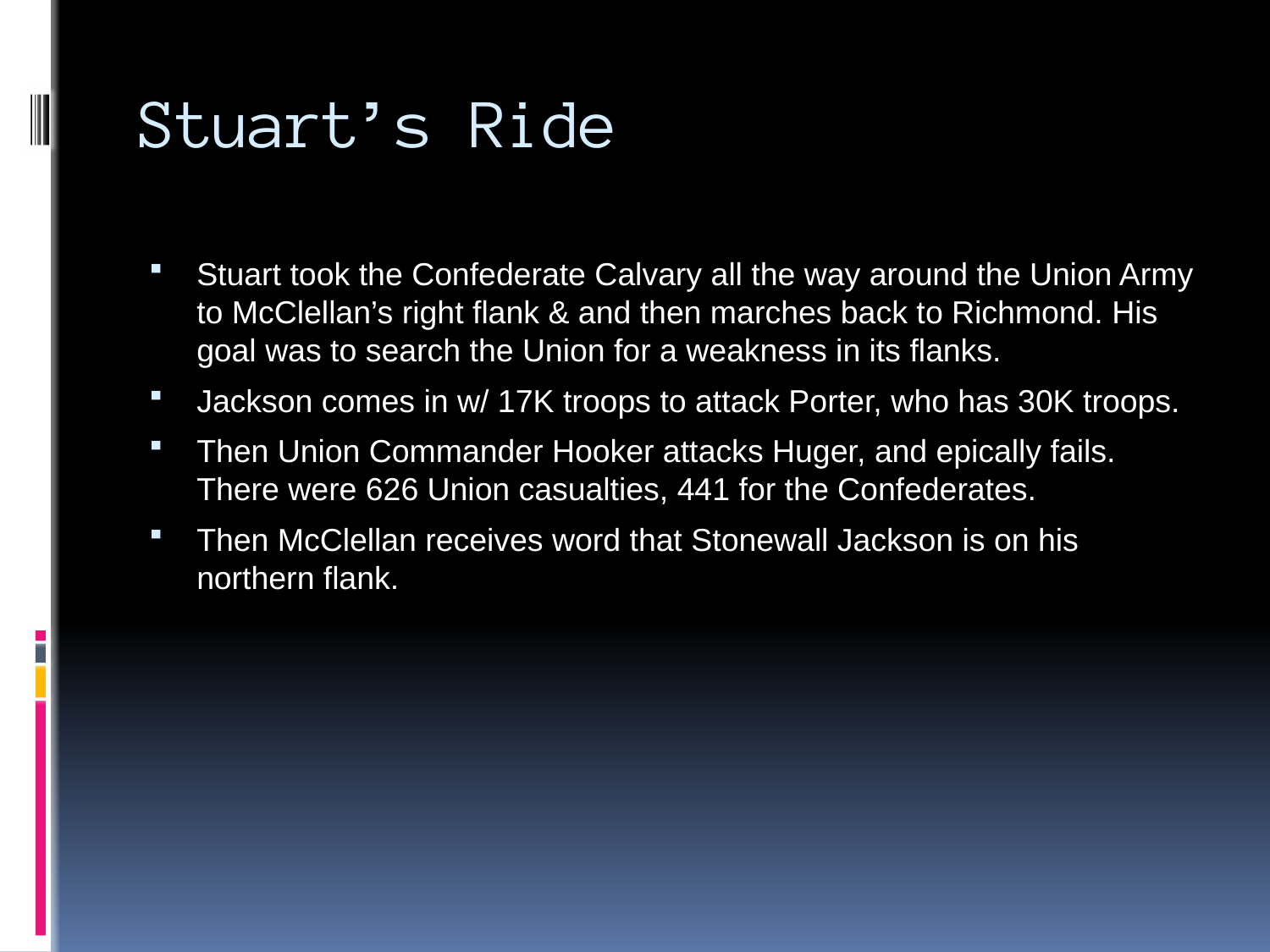

# Stuart’s Ride
Stuart took the Confederate Calvary all the way around the Union Army to McClellan’s right flank & and then marches back to Richmond. His goal was to search the Union for a weakness in its flanks.
Jackson comes in w/ 17K troops to attack Porter, who has 30K troops.
Then Union Commander Hooker attacks Huger, and epically fails. There were 626 Union casualties, 441 for the Confederates.
Then McClellan receives word that Stonewall Jackson is on his northern flank.